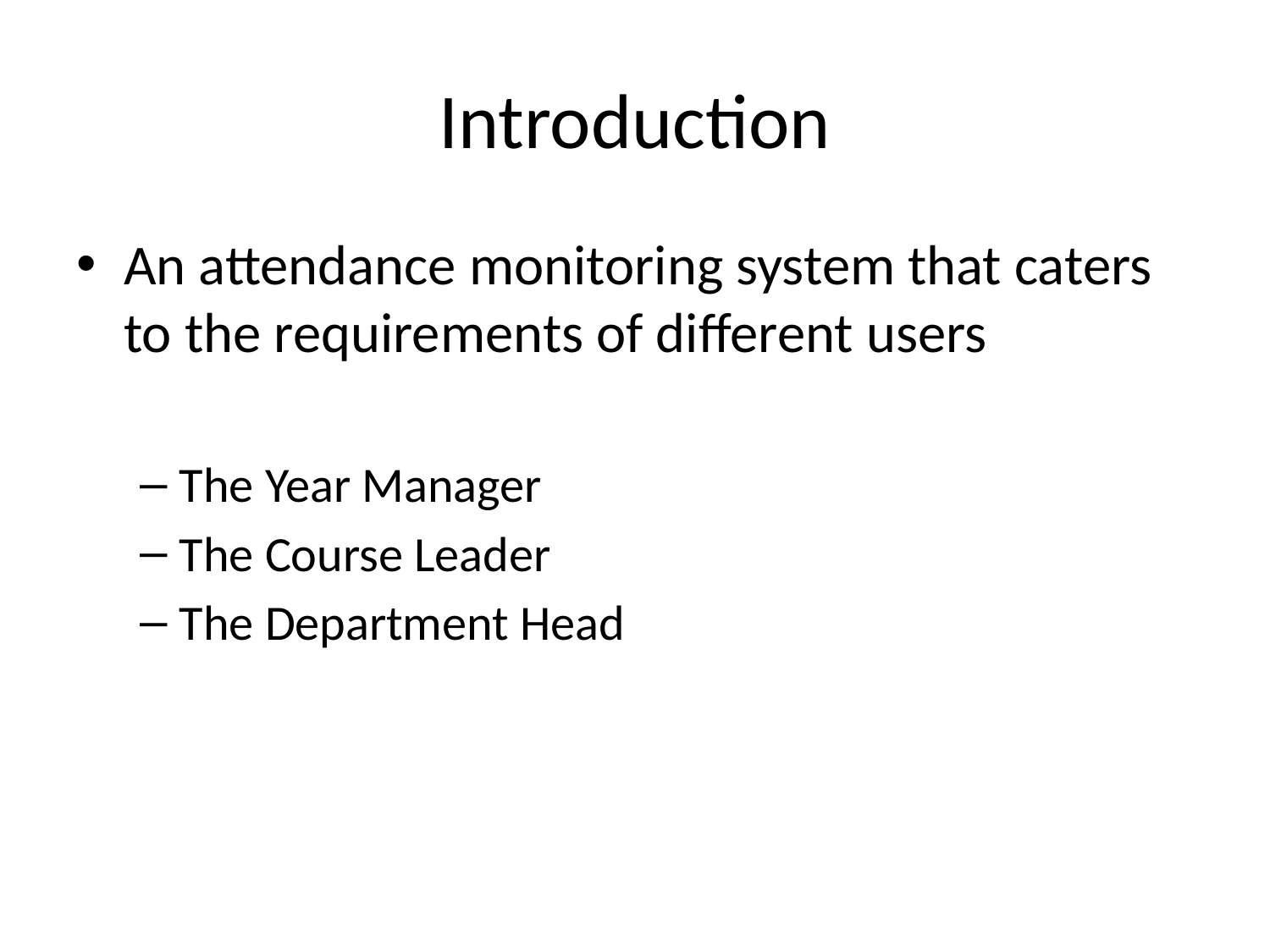

# Introduction
An attendance monitoring system that caters to the requirements of different users

The Year Manager
The Course Leader
The Department Head